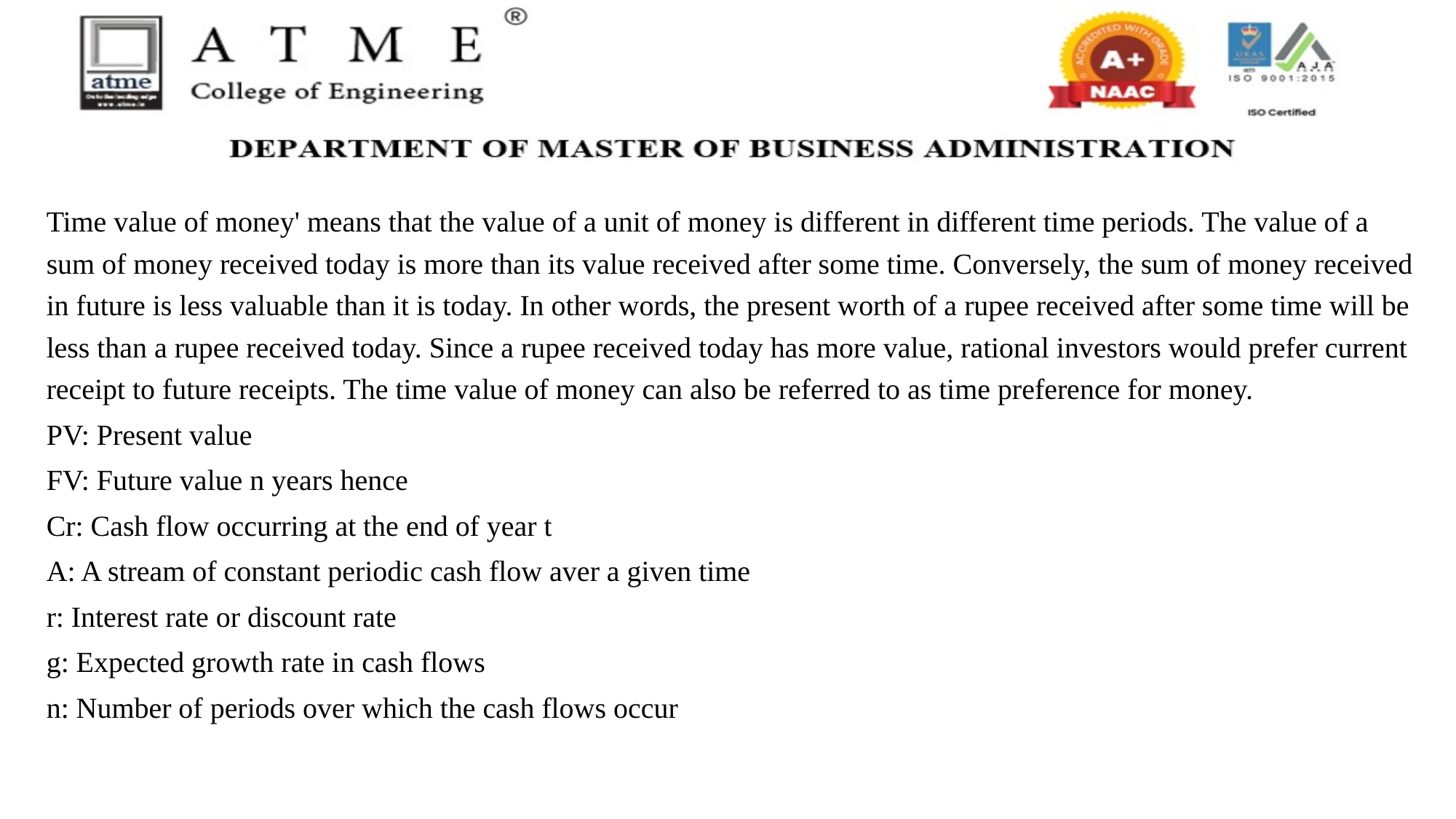

Time value of money' means that the value of a unit of money is different in different time periods. The value of a sum of money received today is more than its value received after some time. Conversely, the sum of money received in future is less valuable than it is today. In other words, the present worth of a rupee received after some time will be less than a rupee received today. Since a rupee received today has more value, rational investors would prefer current receipt to future receipts. The time value of money can also be referred to as time preference for money.
PV: Present value
FV: Future value n years hence
Cr: Cash flow occurring at the end of year t
A: A stream of constant periodic cash flow aver a given time
r: Interest rate or discount rate
g: Expected growth rate in cash flows
n: Number of periods over which the cash flows occur